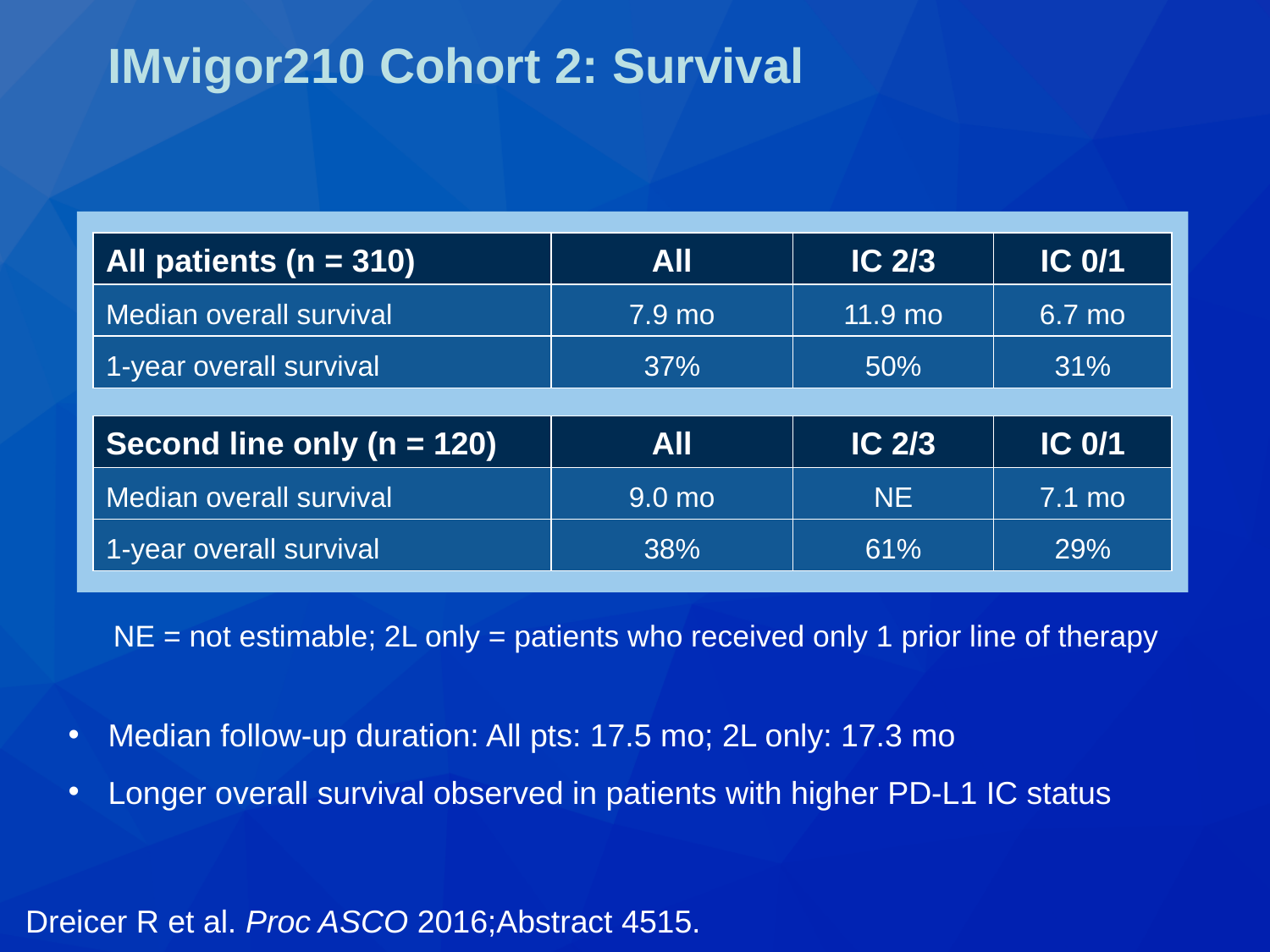

# IMvigor210 Cohort 2: Survival

| All patients (n = 310) | All | IC 2/3 | IC 0/1 |
| --- | --- | --- | --- |
| Median overall survival | 7.9 mo | 11.9 mo | 6.7 mo |
| 1-year overall survival | 37% | 50% | 31% |
| Second line only (n = 120) | All | IC 2/3 | IC 0/1 |
| --- | --- | --- | --- |
| Median overall survival | 9.0 mo | NE | 7.1 mo |
| 1-year overall survival | 38% | 61% | 29% |
NE = not estimable; 2L only = patients who received only 1 prior line of therapy
Median follow-up duration: All pts: 17.5 mo; 2L only: 17.3 mo
Longer overall survival observed in patients with higher PD-L1 IC status
Dreicer R et al. Proc ASCO 2016;Abstract 4515.